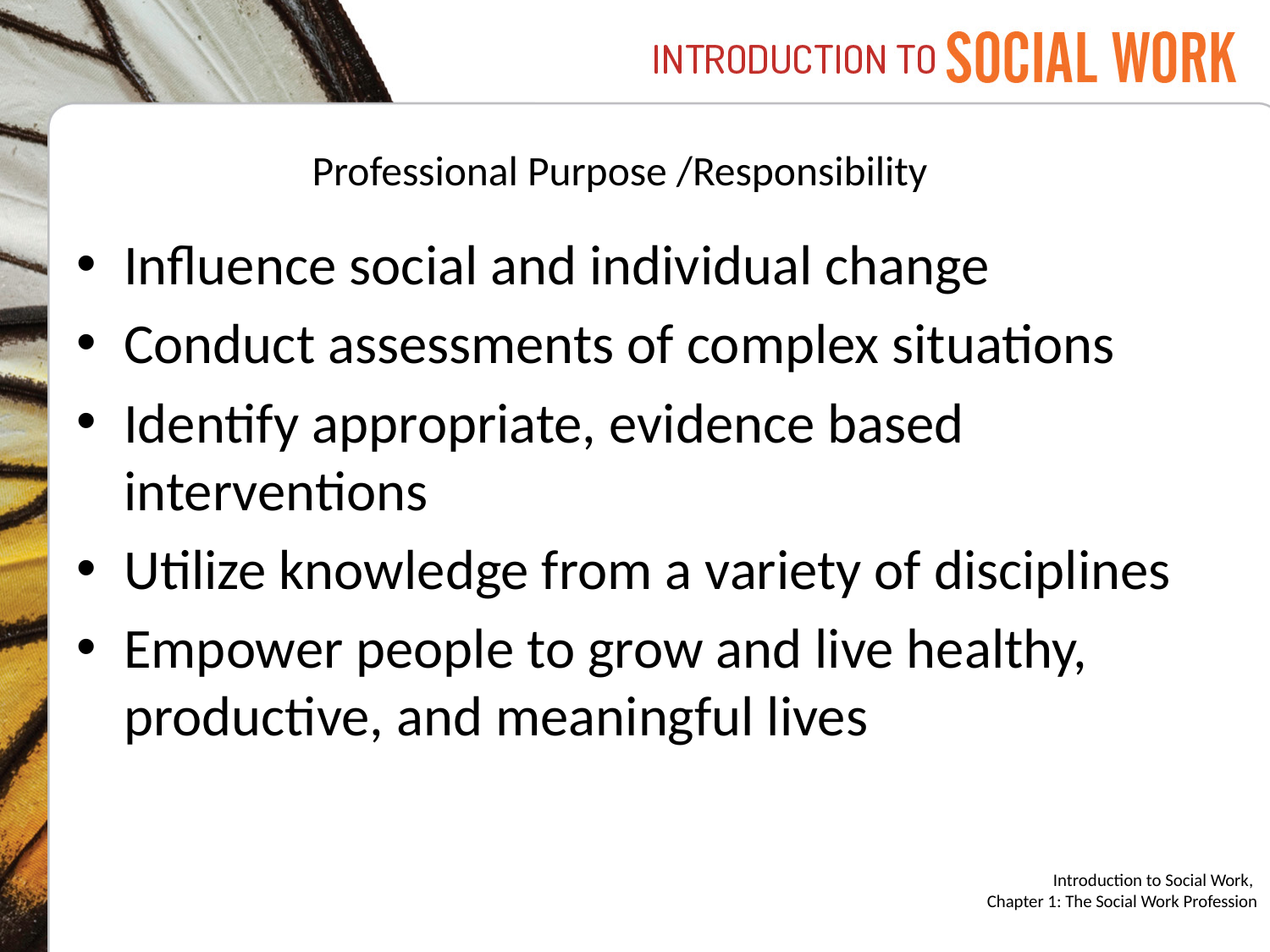

# Professional Purpose /Responsibility
Influence social and individual change
Conduct assessments of complex situations
Identify appropriate, evidence based interventions
Utilize knowledge from a variety of disciplines
Empower people to grow and live healthy, productive, and meaningful lives
Introduction to Social Work,
Chapter 1: The Social Work Profession